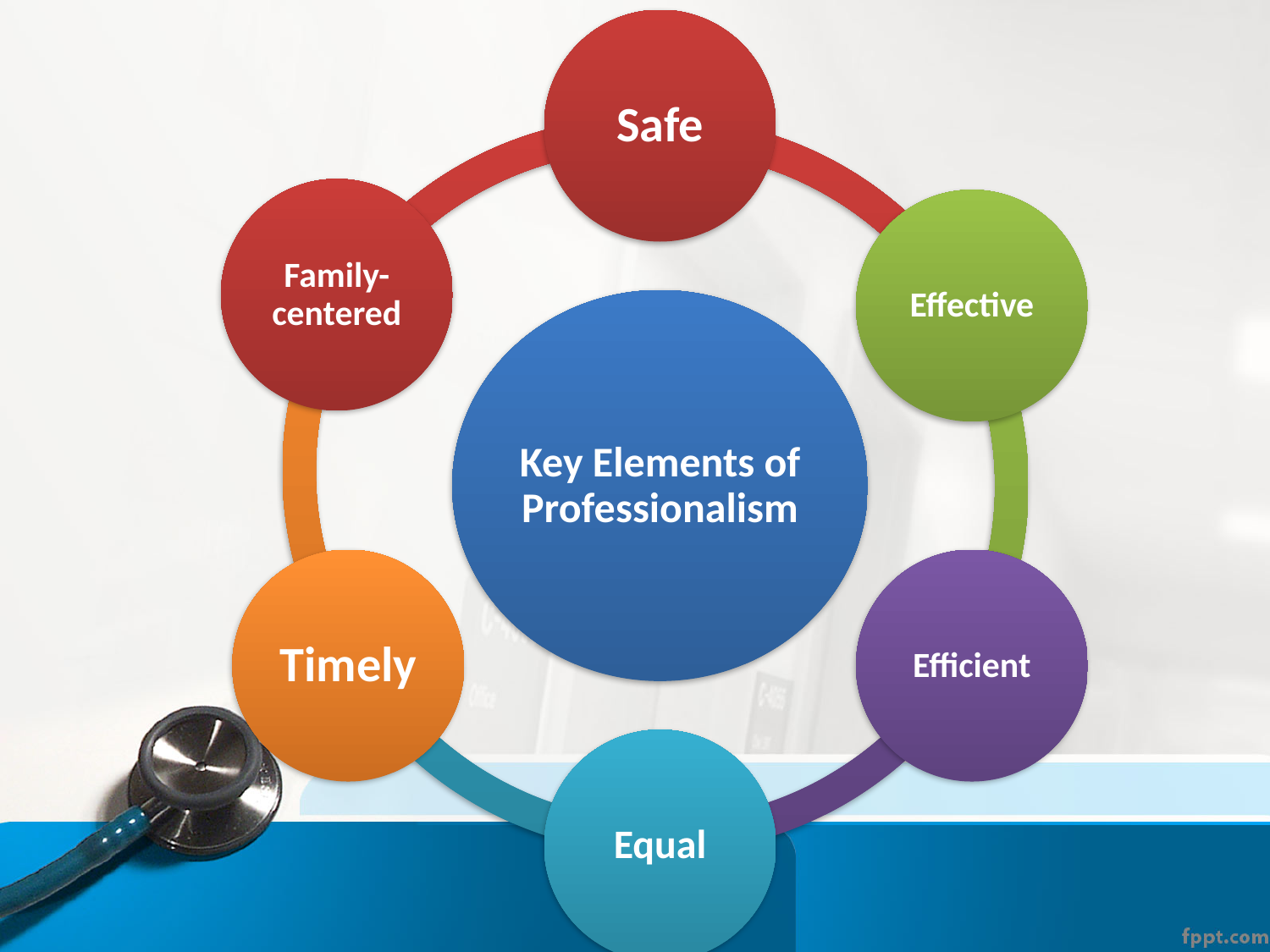

Key Elements of Professionalism
Safe
Effective
Efficient
Equal
Timely
Family-centered
#